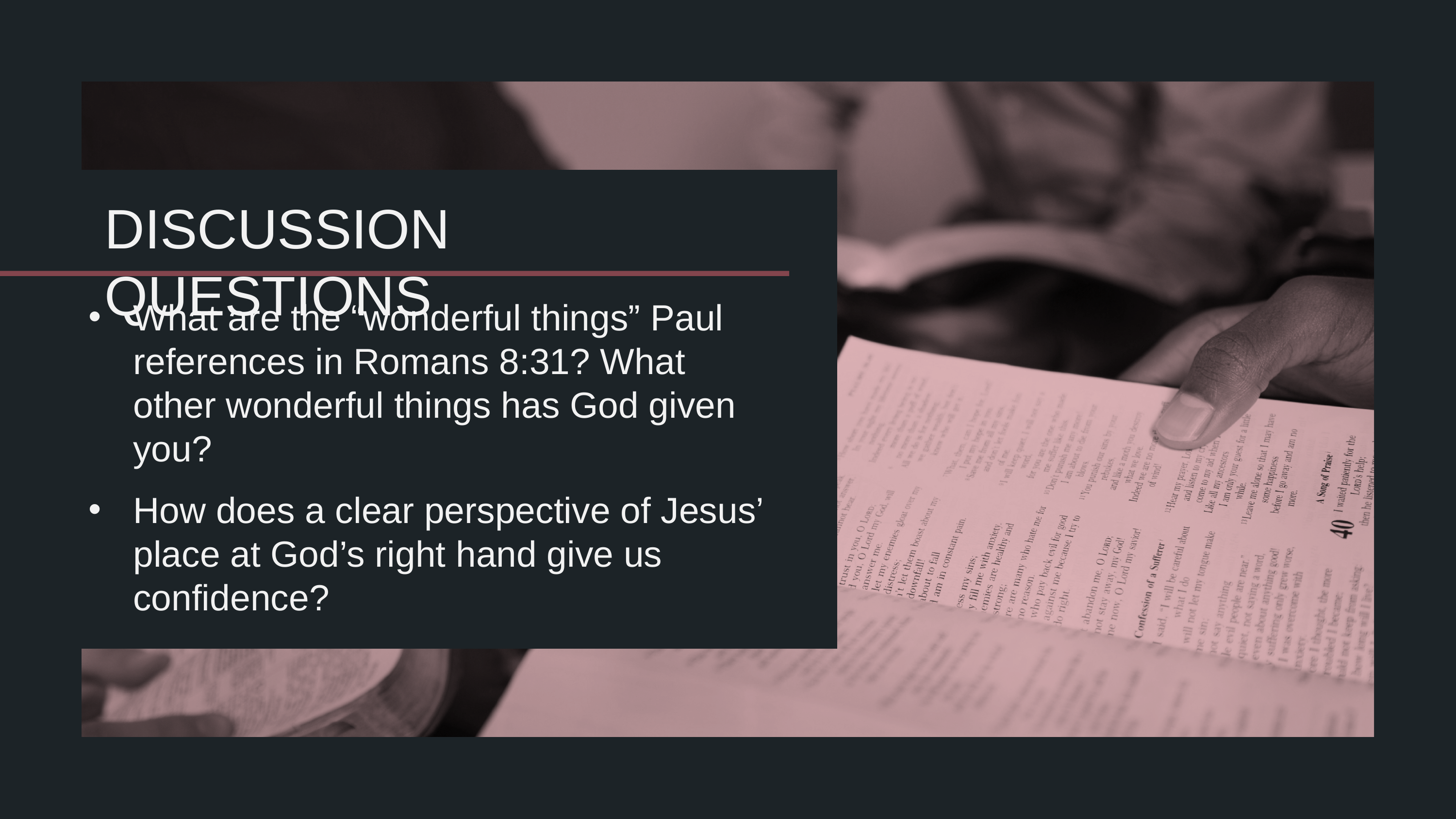

What are the “wonderful things” Paul references in Romans 8:31? What other wonderful things has God given you?
How does a clear perspective of Jesus’ place at God’s right hand give us confidence?